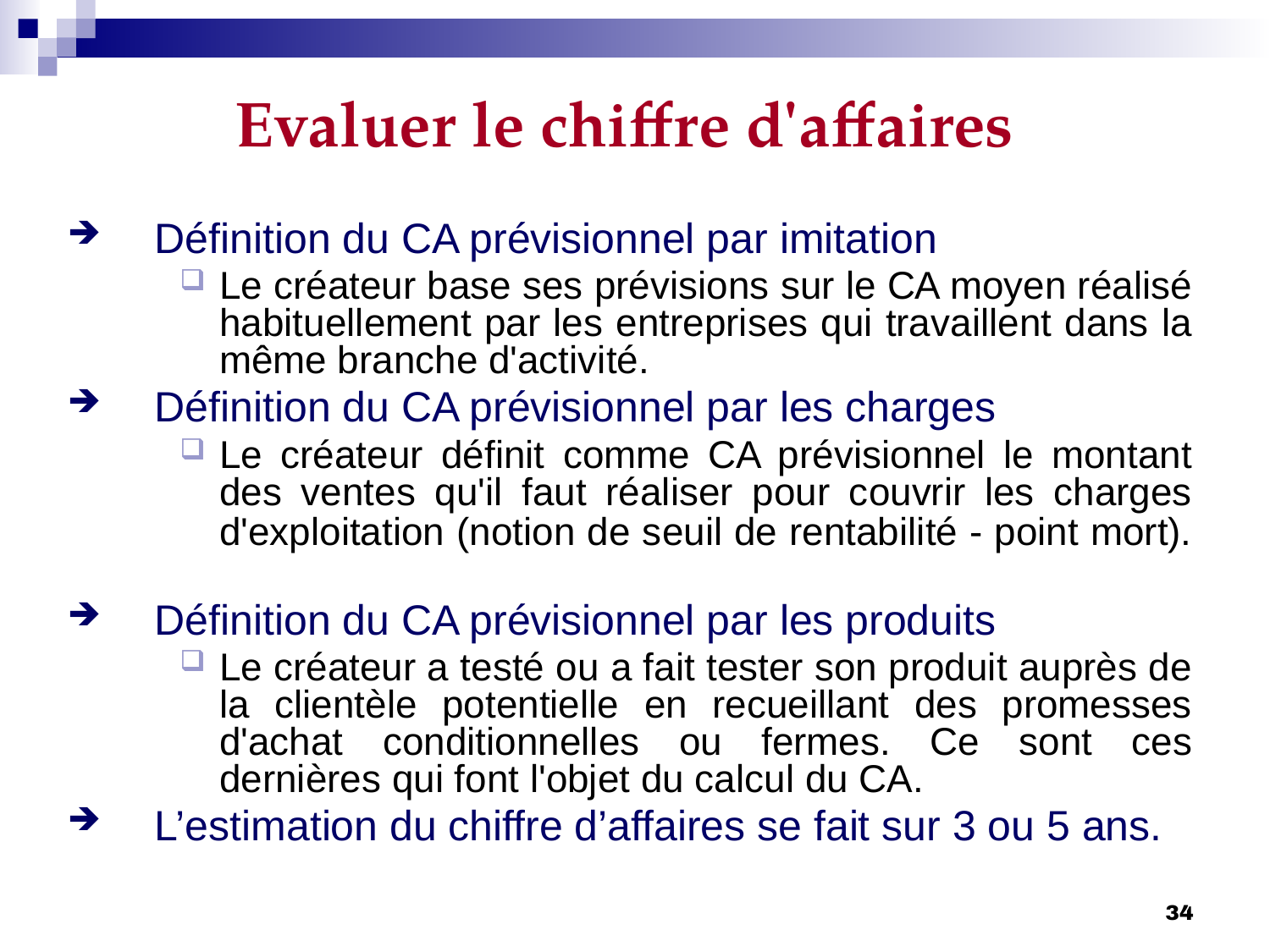

# Evaluer le chiffre d'affaires
Définition du CA prévisionnel par imitation
Le créateur base ses prévisions sur le CA moyen réalisé habituellement par les entreprises qui travaillent dans la même branche d'activité.
Définition du CA prévisionnel par les charges
Le créateur définit comme CA prévisionnel le montant des ventes qu'il faut réaliser pour couvrir les charges d'exploitation (notion de seuil de rentabilité - point mort).
Définition du CA prévisionnel par les produits
Le créateur a testé ou a fait tester son produit auprès de la clientèle potentielle en recueillant des promesses d'achat conditionnelles ou fermes. Ce sont ces dernières qui font l'objet du calcul du CA.
L’estimation du chiffre d’affaires se fait sur 3 ou 5 ans.
34